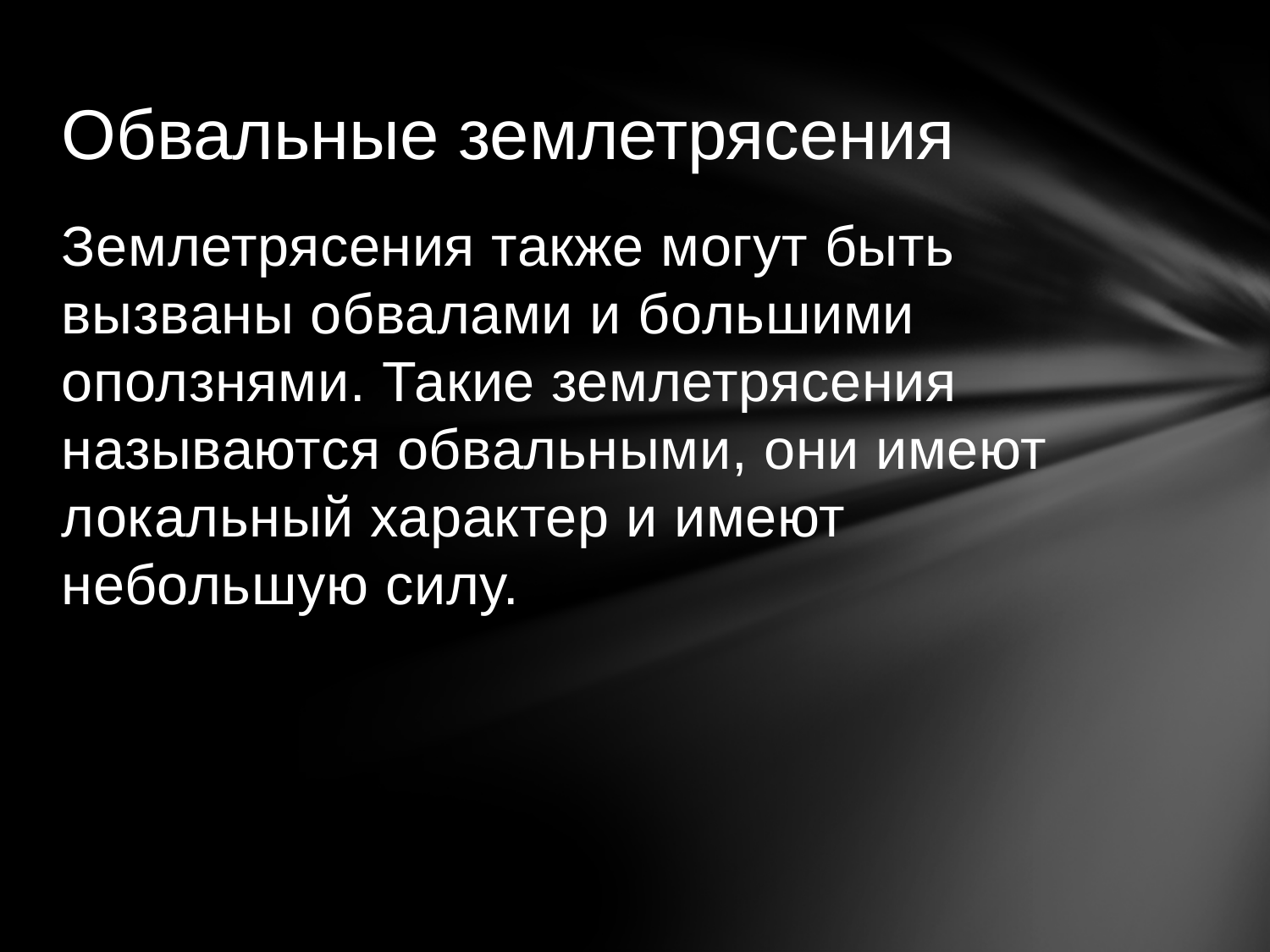

# Обвальные землетрясения
Землетрясения также могут быть вызваны обвалами и большими оползнями. Такие землетрясения называются обвальными, они имеют локальный характер и имеют небольшую силу.